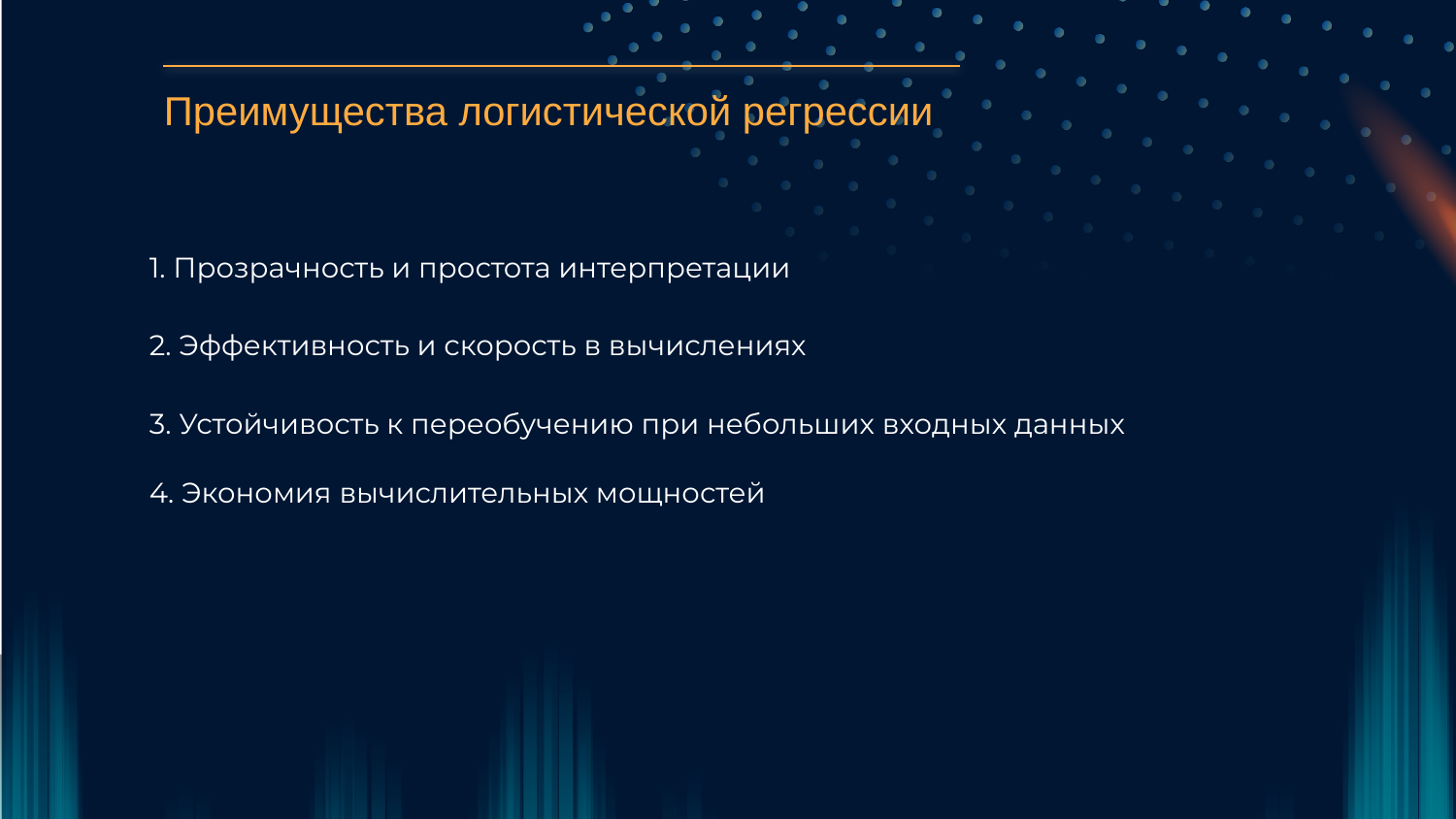

Преимущества логистической регрессии
1. Прозрачность и простота интерпретации
2. Эффективность и скорость в вычислениях

3. Устойчивость к переобучению при небольших входных данных
4. Экономия вычислительных мощностей